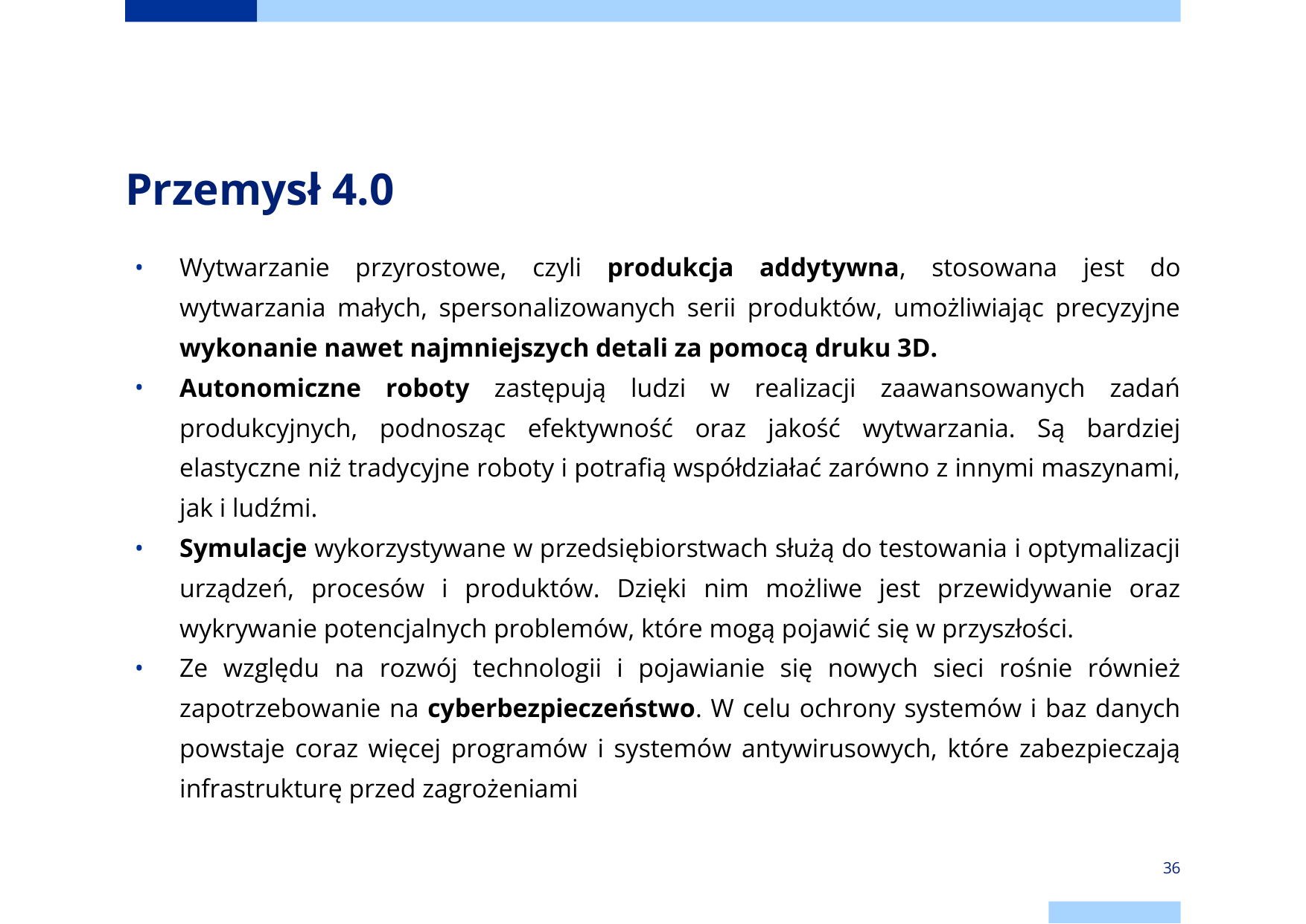

# Przemysł 4.0
Wytwarzanie przyrostowe, czyli produkcja addytywna, stosowana jest do wytwarzania małych, spersonalizowanych serii produktów, umożliwiając precyzyjne wykonanie nawet najmniejszych detali za pomocą druku 3D.
Autonomiczne roboty zastępują ludzi w realizacji zaawansowanych zadań produkcyjnych, podnosząc efektywność oraz jakość wytwarzania. Są bardziej elastyczne niż tradycyjne roboty i potrafią współdziałać zarówno z innymi maszynami, jak i ludźmi.
Symulacje wykorzystywane w przedsiębiorstwach służą do testowania i optymalizacji urządzeń, procesów i produktów. Dzięki nim możliwe jest przewidywanie oraz wykrywanie potencjalnych problemów, które mogą pojawić się w przyszłości.
Ze względu na rozwój technologii i pojawianie się nowych sieci rośnie również zapotrzebowanie na cyberbezpieczeństwo. W celu ochrony systemów i baz danych powstaje coraz więcej programów i systemów antywirusowych, które zabezpieczają infrastrukturę przed zagrożeniami
36